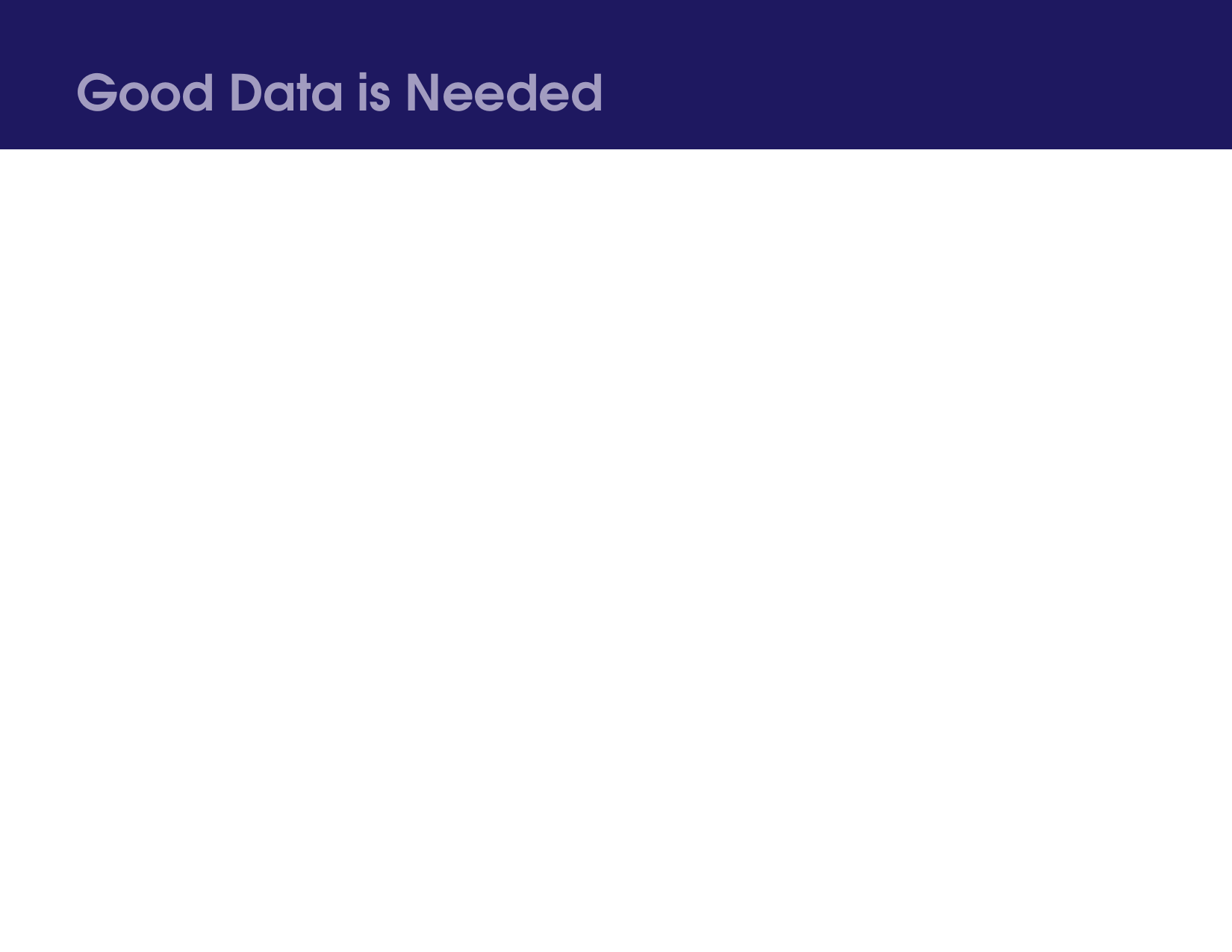

# Good Data is Needed
BUT…
Good data is a necessary but not sufficient condition for evaluating program impact.

You need a good evaluation design and a estimation strategy to deal with multiple factors and selection issues.